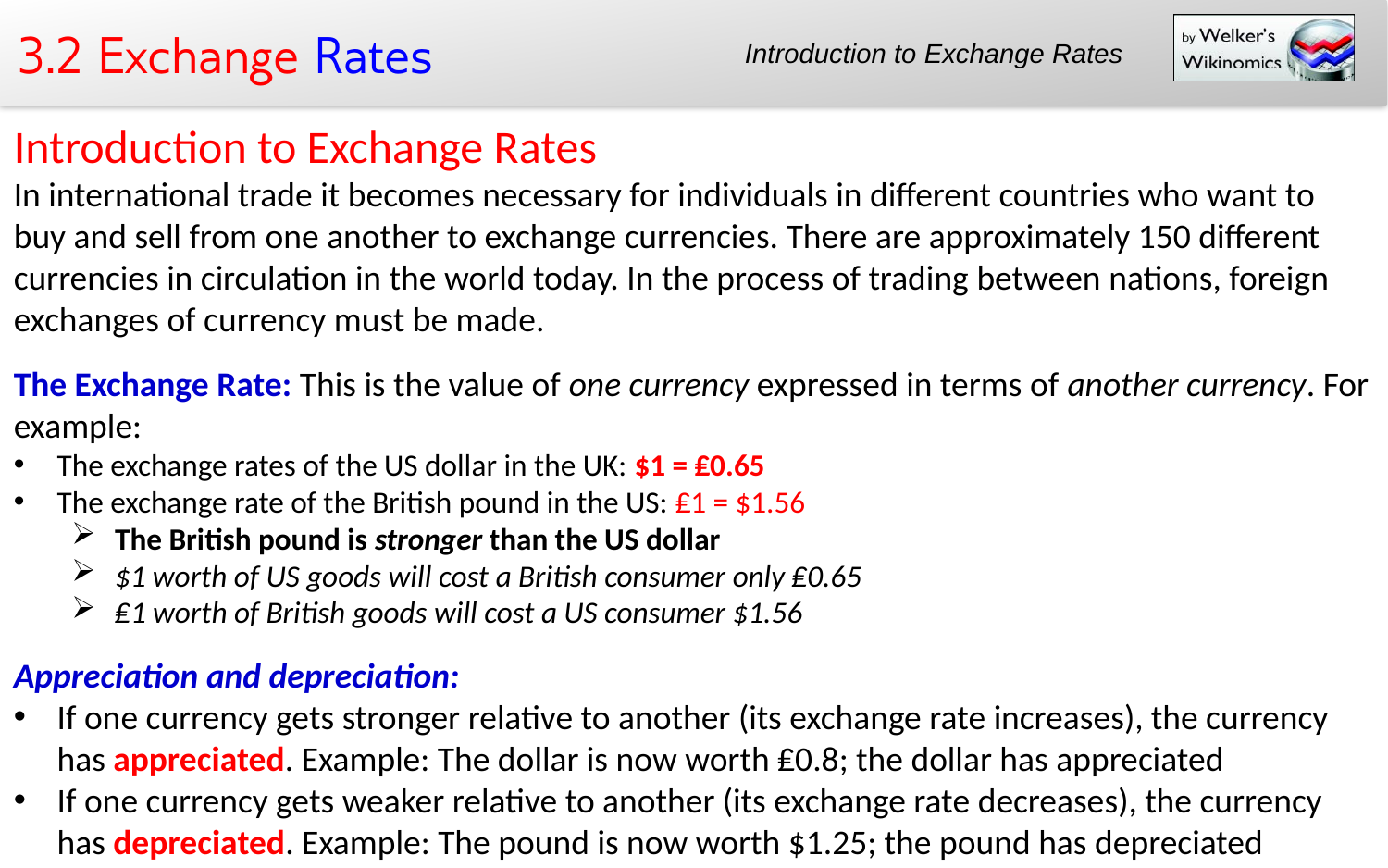

Introduction to Exchange Rates
Introduction to Exchange Rates
In international trade it becomes necessary for individuals in different countries who want to buy and sell from one another to exchange currencies. There are approximately 150 different currencies in circulation in the world today. In the process of trading between nations, foreign exchanges of currency must be made.

The Exchange Rate: This is the value of one currency expressed in terms of another currency. For example:
The exchange rates of the US dollar in the UK: $1 = ₤0.65
The exchange rate of the British pound in the US: ₤1 = $1.56
The British pound is stronger than the US dollar
$1 worth of US goods will cost a British consumer only ₤0.65
₤1 worth of British goods will cost a US consumer $1.56

Appreciation and depreciation:
If one currency gets stronger relative to another (its exchange rate increases), the currency has appreciated. Example: The dollar is now worth ₤0.8; the dollar has appreciated
If one currency gets weaker relative to another (its exchange rate decreases), the currency has depreciated. Example: The pound is now worth $1.25; the pound has depreciated